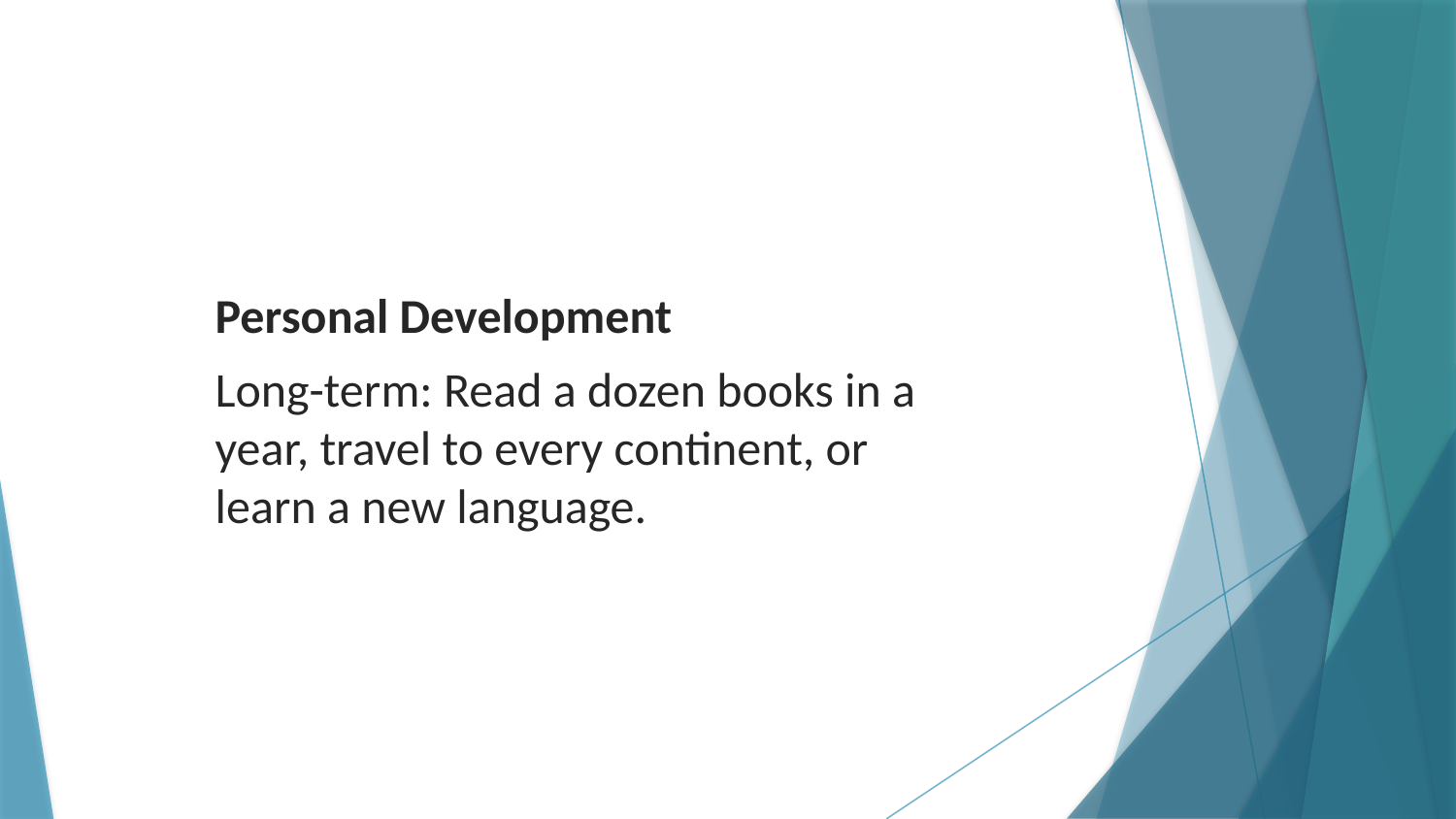

Personal Development
Long-term: Read a dozen books in a year, travel to every continent, or learn a new language.